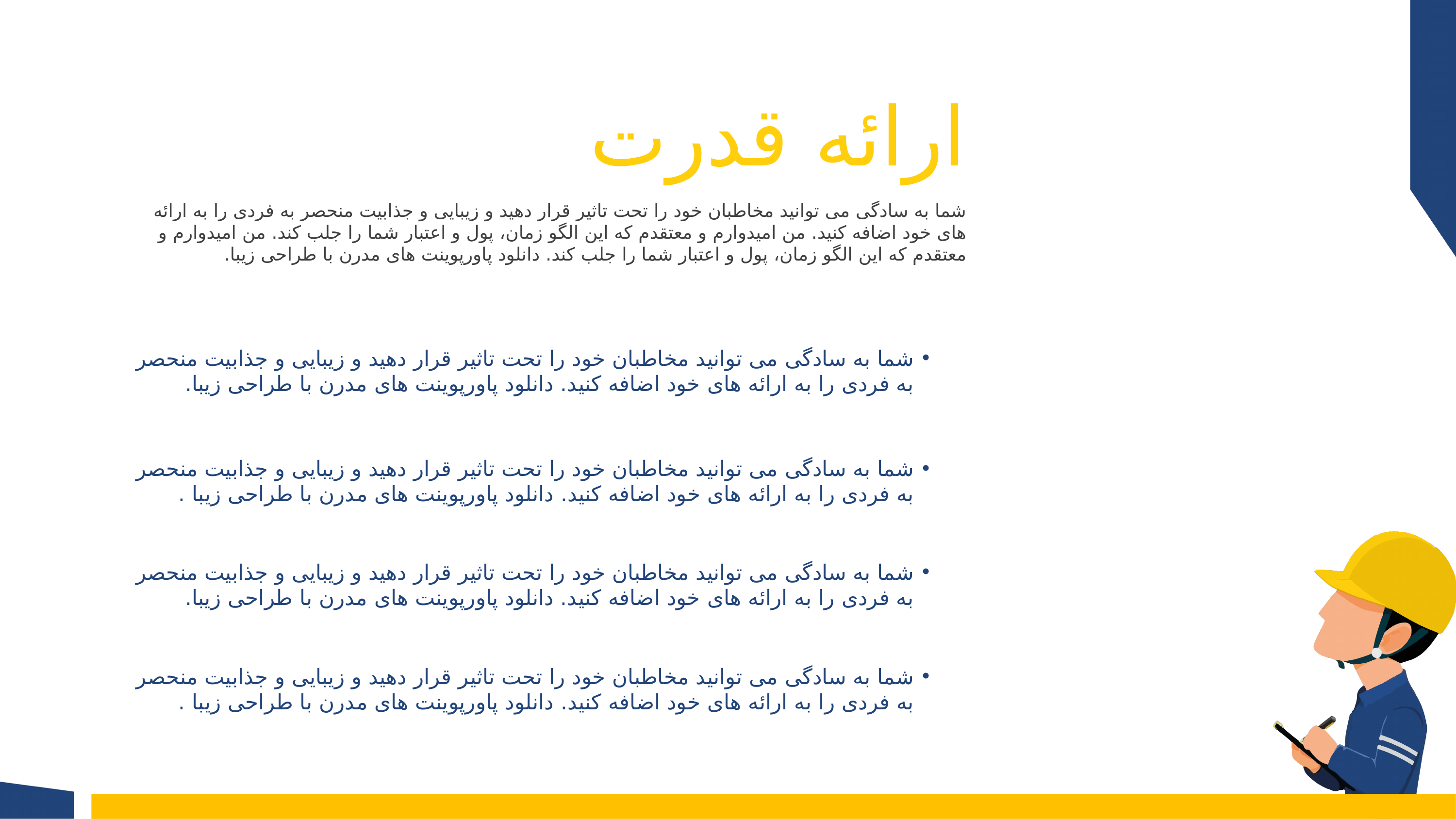

ارائه قدرت
شما به سادگی می توانید مخاطبان خود را تحت تاثیر قرار دهید و زیبایی و جذابیت منحصر به فردی را به ارائه های خود اضافه کنید. من امیدوارم و معتقدم که این الگو زمان، پول و اعتبار شما را جلب کند. من امیدوارم و معتقدم که این الگو زمان، پول و اعتبار شما را جلب کند. دانلود پاورپوینت های مدرن با طراحی زیبا.
شما به سادگی می توانید مخاطبان خود را تحت تاثیر قرار دهید و زیبایی و جذابیت منحصر به فردی را به ارائه های خود اضافه کنید. دانلود پاورپوینت های مدرن با طراحی زیبا.
شما به سادگی می توانید مخاطبان خود را تحت تاثیر قرار دهید و زیبایی و جذابیت منحصر به فردی را به ارائه های خود اضافه کنید. دانلود پاورپوینت های مدرن با طراحی زیبا .

شما به سادگی می توانید مخاطبان خود را تحت تاثیر قرار دهید و زیبایی و جذابیت منحصر به فردی را به ارائه های خود اضافه کنید. دانلود پاورپوینت های مدرن با طراحی زیبا.
شما به سادگی می توانید مخاطبان خود را تحت تاثیر قرار دهید و زیبایی و جذابیت منحصر به فردی را به ارائه های خود اضافه کنید. دانلود پاورپوینت های مدرن با طراحی زیبا .